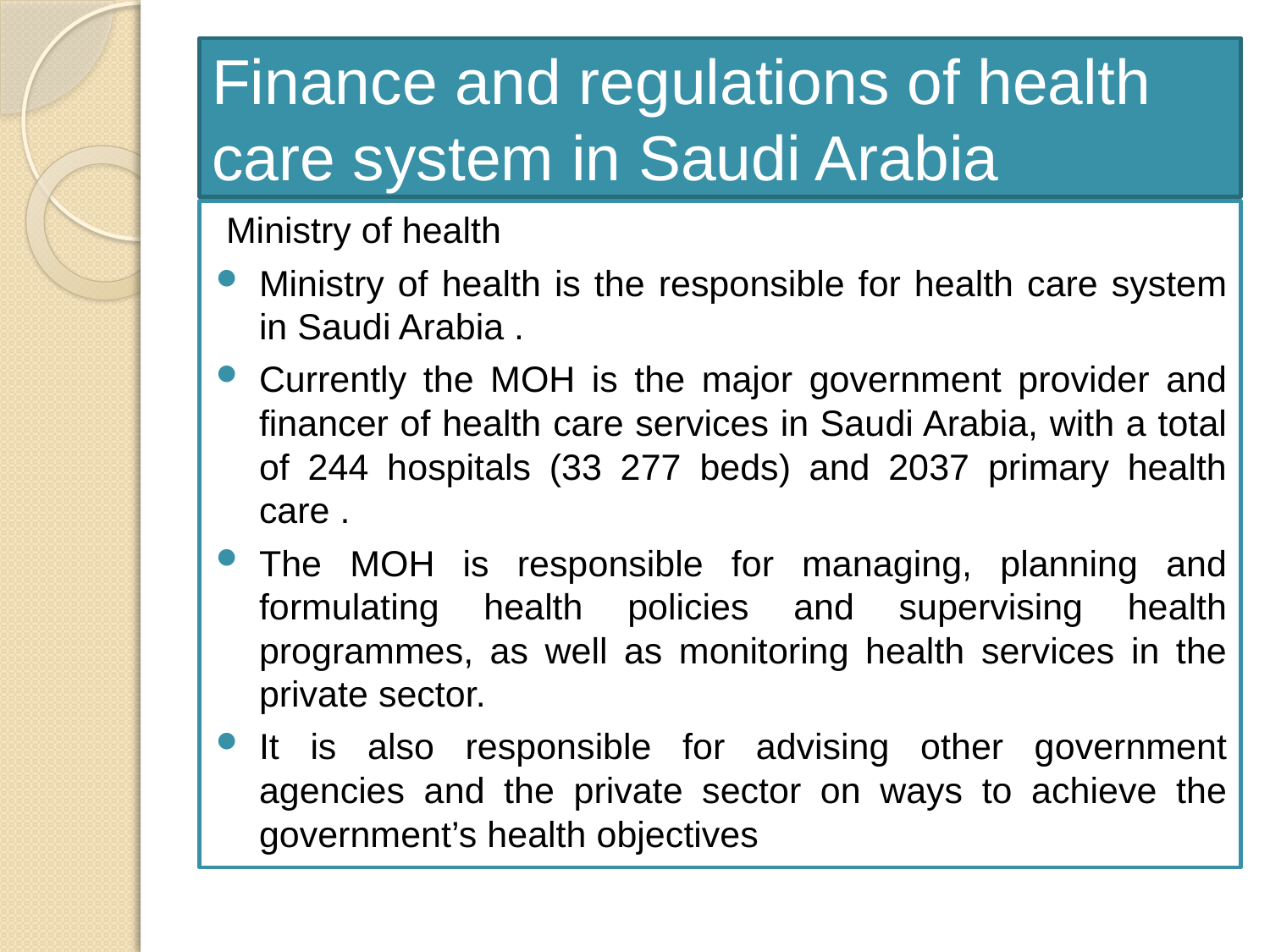

# Finance and regulations of health care system in Saudi Arabia
Ministry of health
Ministry of health is the responsible for health care system in Saudi Arabia .
Currently the MOH is the major government provider and financer of health care services in Saudi Arabia, with a total of 244 hospitals (33 277 beds) and 2037 primary health care .
The MOH is responsible for managing, planning and formulating health policies and supervising health programmes, as well as monitoring health services in the private sector.
It is also responsible for advising other government agencies and the private sector on ways to achieve the government’s health objectives